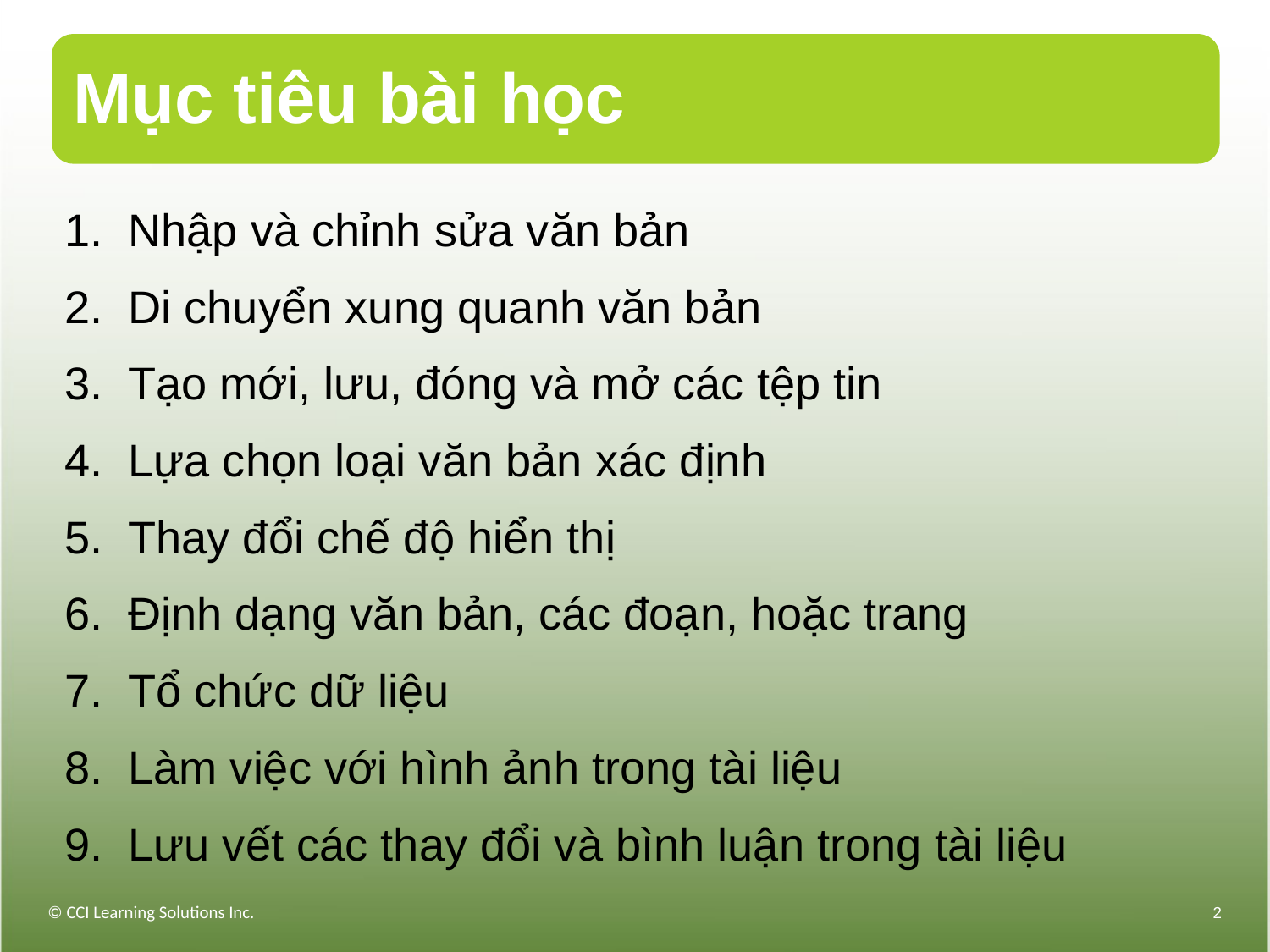

# Mục tiêu bài học
Nhập và chỉnh sửa văn bản
Di chuyển xung quanh văn bản
Tạo mới, lưu, đóng và mở các tệp tin
Lựa chọn loại văn bản xác định
Thay đổi chế độ hiển thị
Định dạng văn bản, các đoạn, hoặc trang
Tổ chức dữ liệu
Làm việc với hình ảnh trong tài liệu
Lưu vết các thay đổi và bình luận trong tài liệu
© CCI Learning Solutions Inc.
2